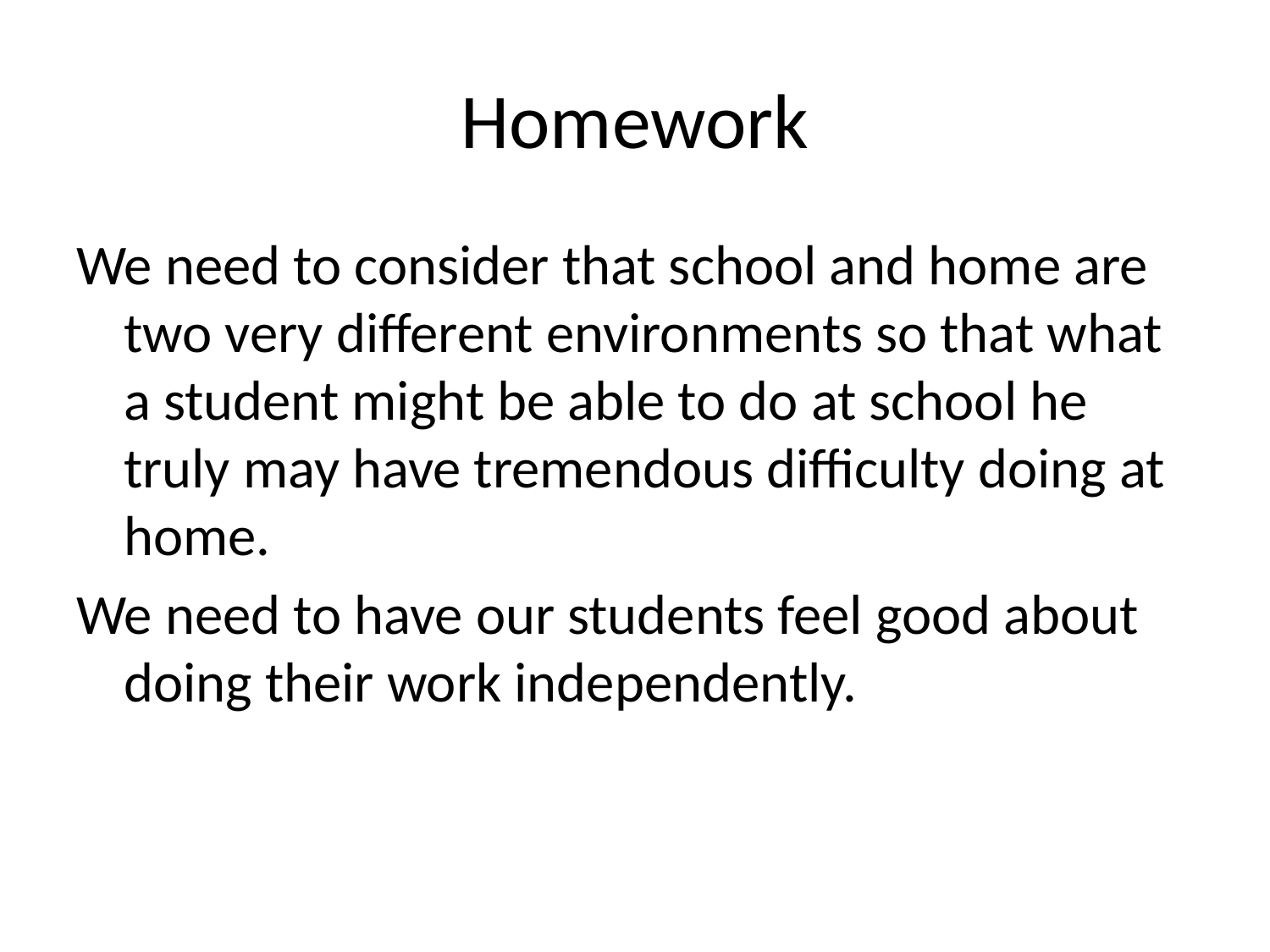

# Homework
We need to consider that school and home are two very different environments so that what a student might be able to do at school he truly may have tremendous difficulty doing at home.
We need to have our students feel good about doing their work independently.